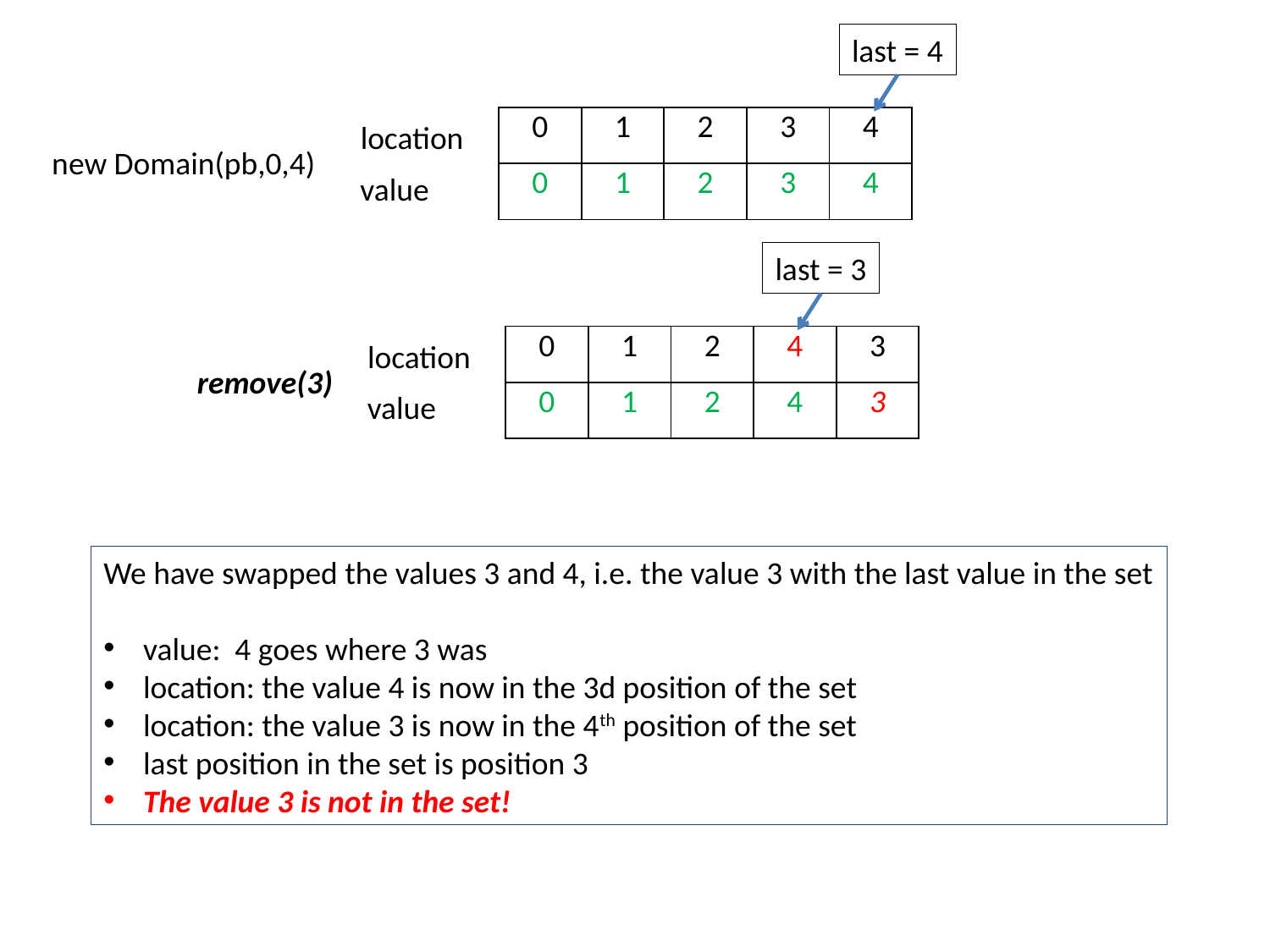

last = 4
| 0 | 1 | 2 | 3 | 4 |
| --- | --- | --- | --- | --- |
| 0 | 1 | 2 | 3 | 4 |
location
new Domain(pb,0,4)
value
last = 3
| 0 | 1 | 2 | 4 | 3 |
| --- | --- | --- | --- | --- |
| 0 | 1 | 2 | 4 | 3 |
location
remove(3)
value
We have swapped the values 3 and 4, i.e. the value 3 with the last value in the set

value:  4 goes where 3 was
location: the value 4 is now in the 3d position of the set
location: the value 3 is now in the 4th position of the set
last position in the set is position 3
The value 3 is not in the set!